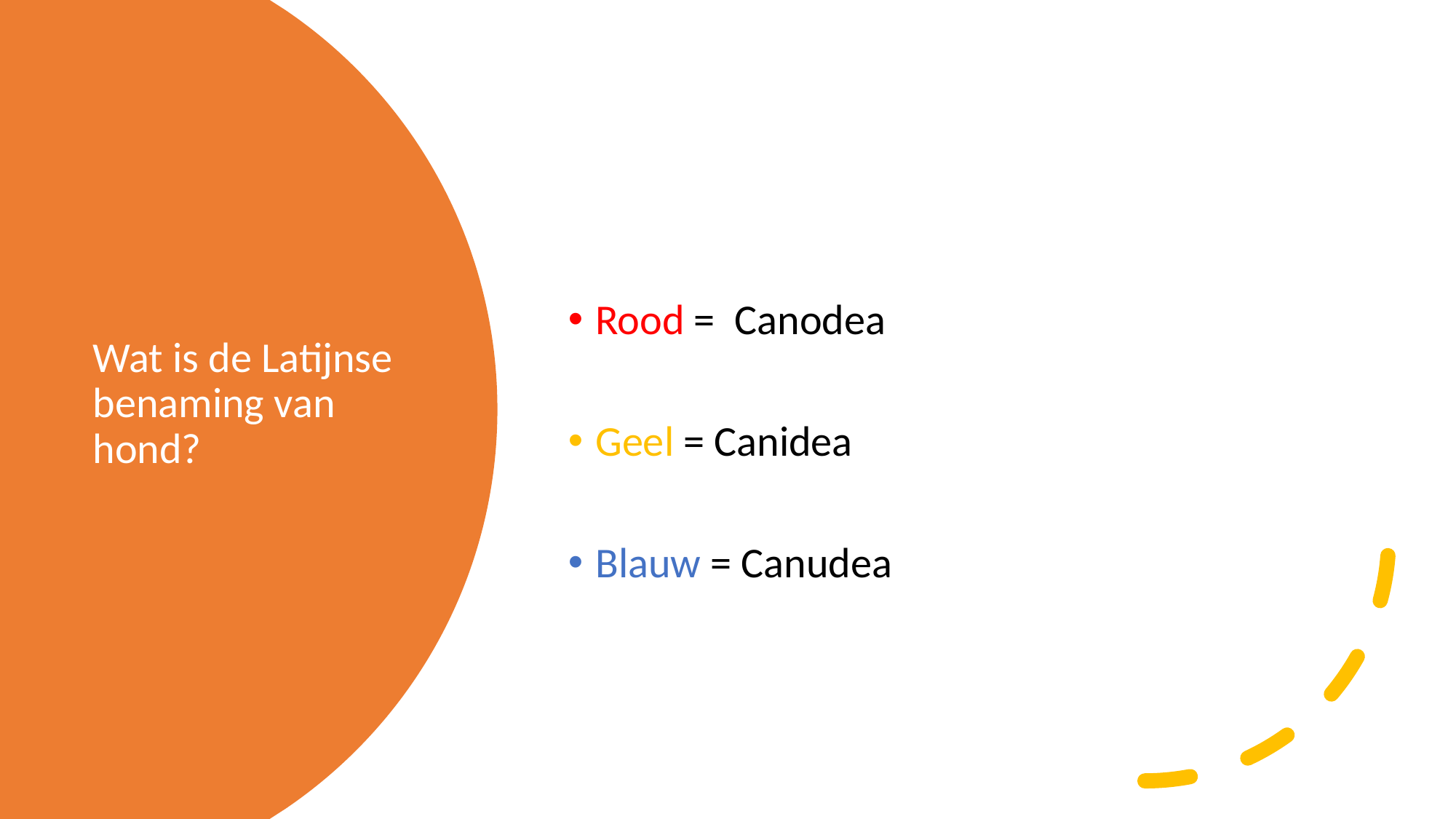

Rood =  Canodea

Geel = Canidea

Blauw = Canudea
# Wat is de Latijnse benaming van hond?